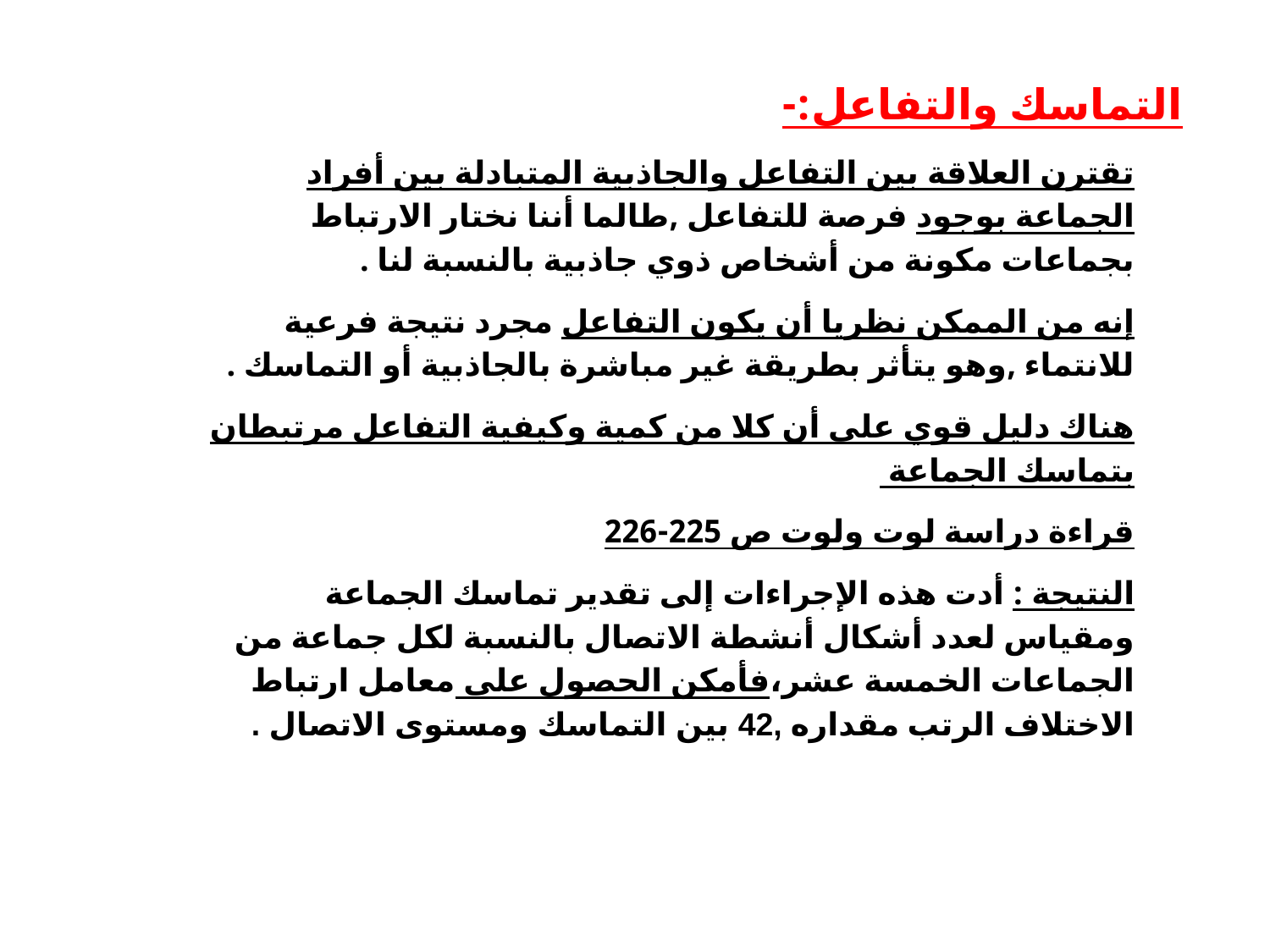

التماسك والتفاعل:-
تقترن العلاقة بين التفاعل والجاذبية المتبادلة بين أفراد الجماعة بوجود فرصة للتفاعل ,طالما أننا نختار الارتباط بجماعات مكونة من أشخاص ذوي جاذبية بالنسبة لنا .
إنه من الممكن نظريا أن يكون التفاعل مجرد نتيجة فرعية للانتماء ,وهو يتأثر بطريقة غير مباشرة بالجاذبية أو التماسك .
هناك دليل قوي على أن كلا من كمية وكيفية التفاعل مرتبطان بتماسك الجماعة
قراءة دراسة لوت ولوت ص 225-226
النتيجة : أدت هذه الإجراءات إلى تقدير تماسك الجماعة ومقياس لعدد أشكال أنشطة الاتصال بالنسبة لكل جماعة من الجماعات الخمسة عشر،فأمكن الحصول على معامل ارتباط الاختلاف الرتب مقداره ,42 بين التماسك ومستوى الاتصال .